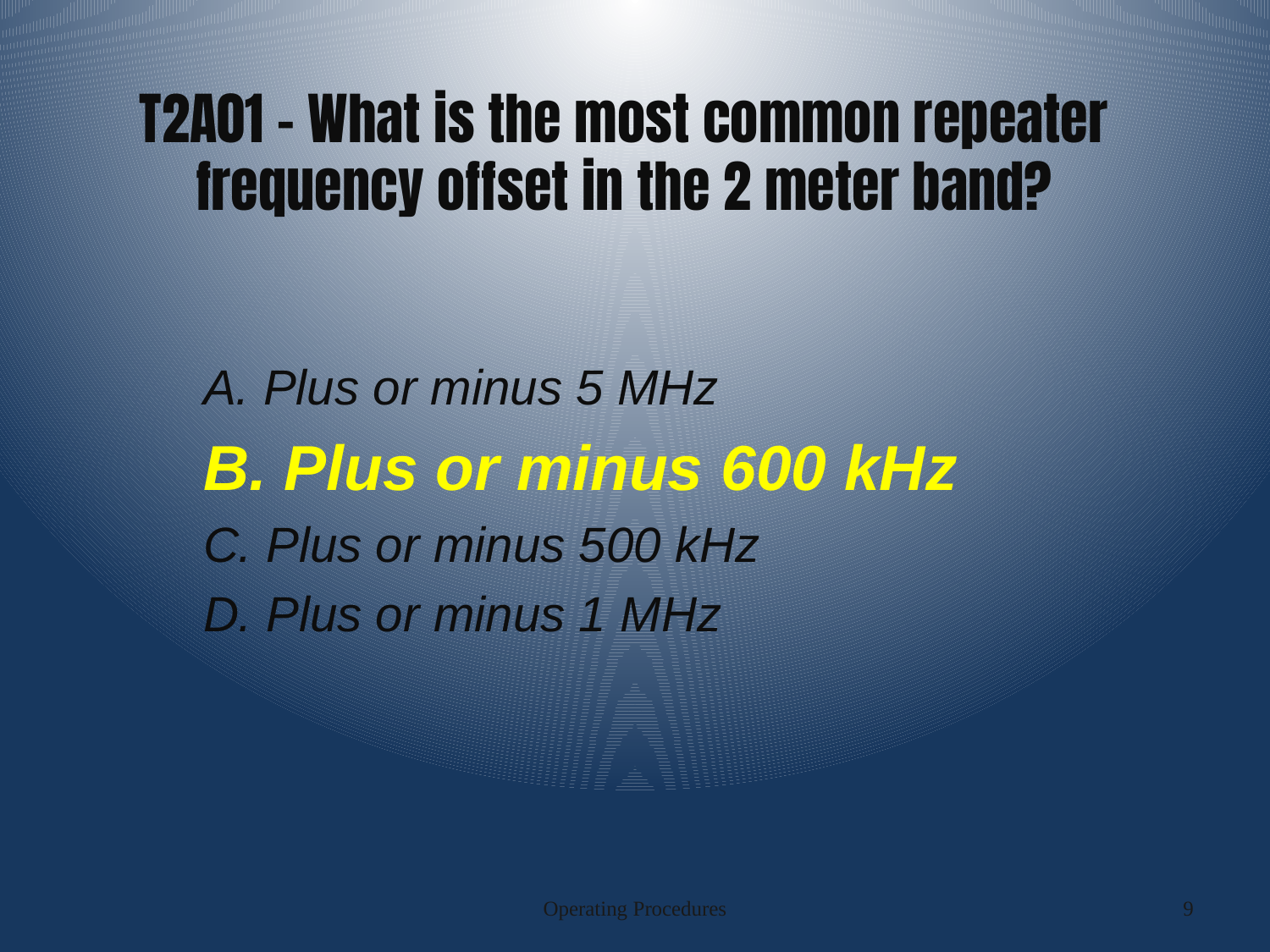

# T2A01 - What is the most common repeater frequency offset in the 2 meter band?
A. Plus or minus 5 MHz
B. Plus or minus 600 kHz
C. Plus or minus 500 kHz
D. Plus or minus 1 MHz

Operating Procedures
9